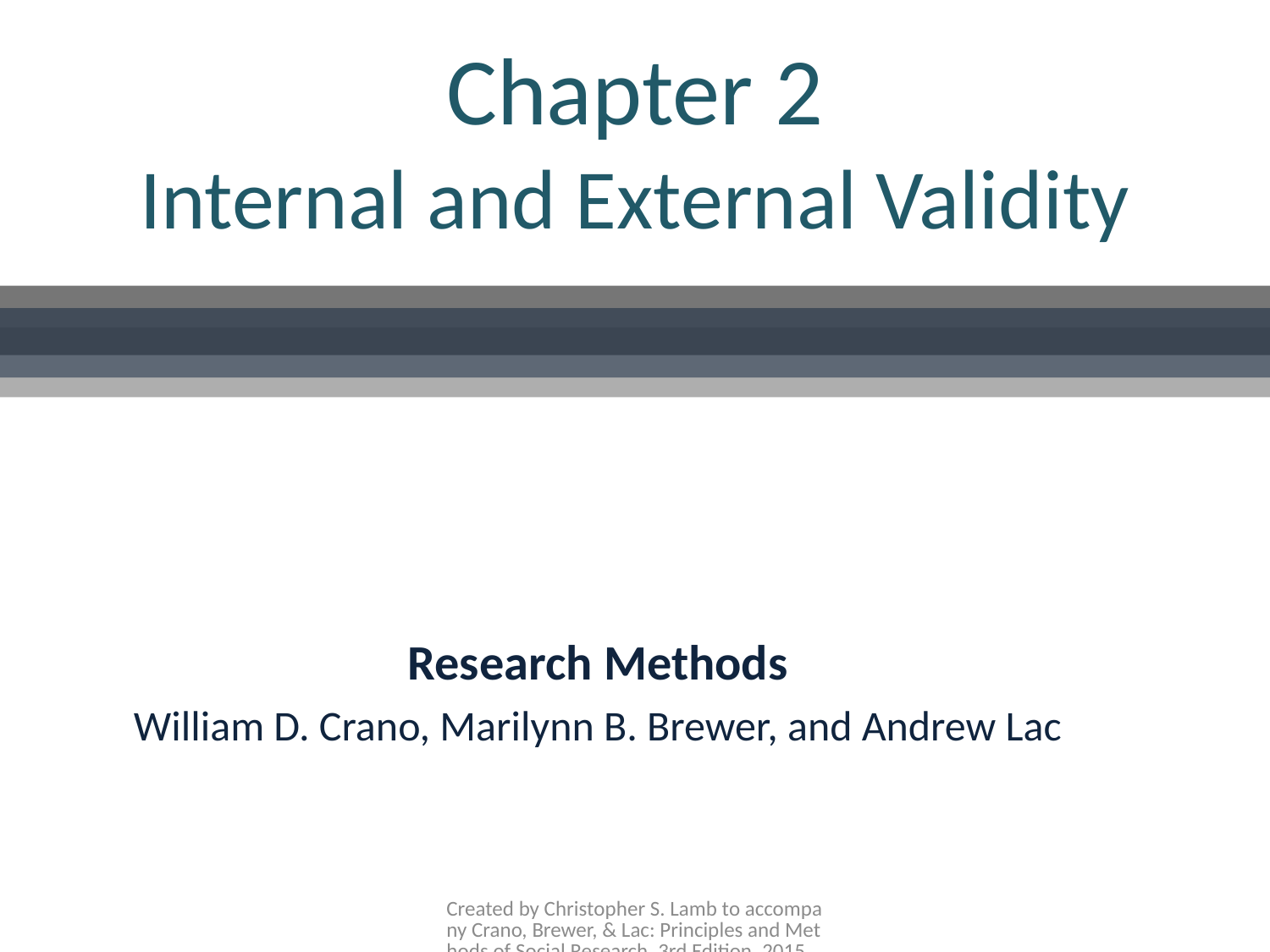

# Chapter 2 Internal and External Validity

Research Methods
William D. Crano, Marilynn B. Brewer, and Andrew Lac
Created by Christopher S. Lamb to accompany Crano, Brewer, & Lac: Principles and Methods of Social Research, 3rd Edition, 2015, Routledge/Taylor & Francis